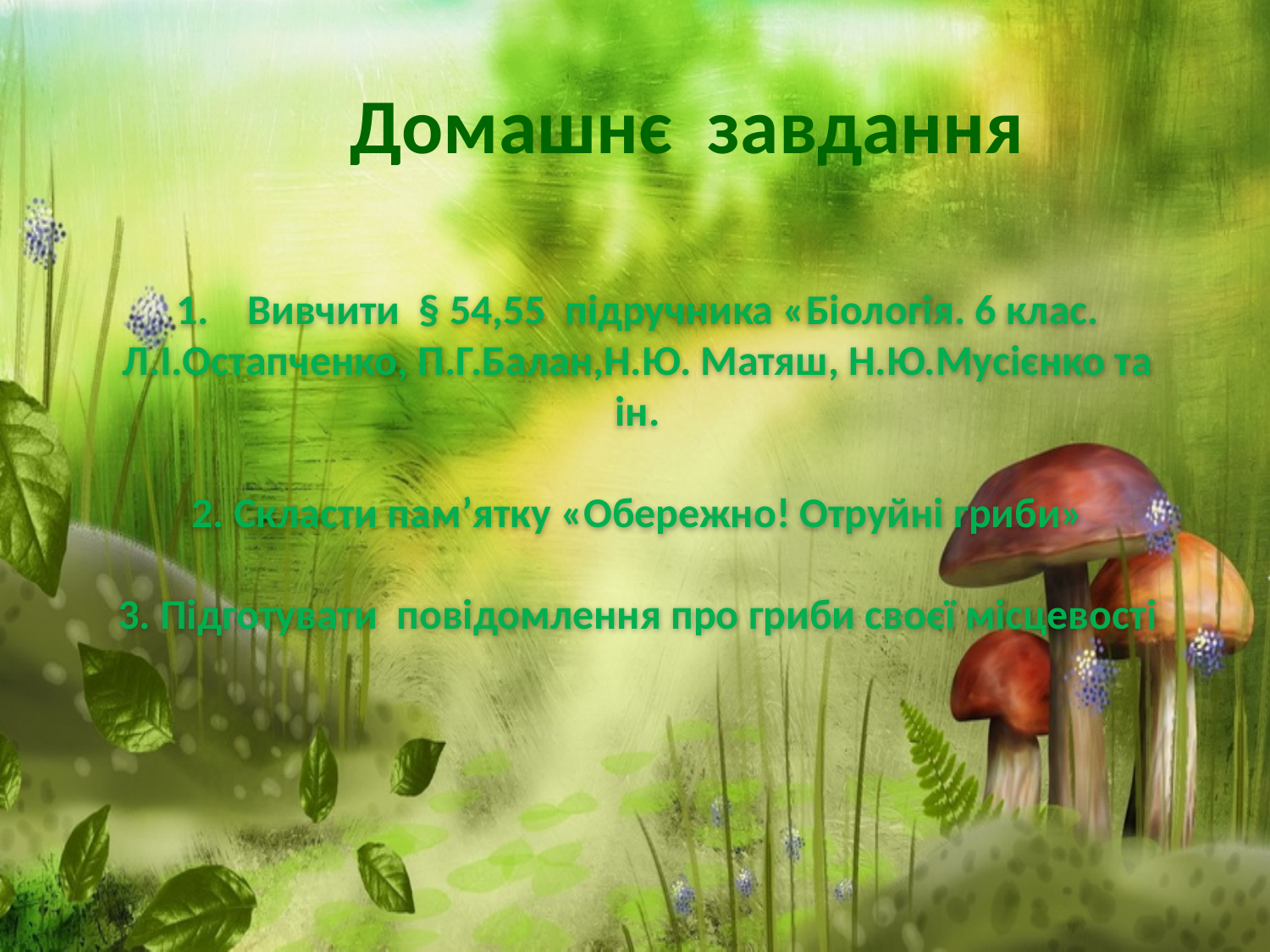

Домашнє  завдання
Вивчити  § 54,55  підручника «Біологія. 6 клас.
Л.І.Остапченко, П.Г.Балан,Н.Ю. Матяш, Н.Ю.Мусієнко та ін.

2. Скласти пам’ятку «Обережно! Отруйні гриби»

3. Підготувати  повідомлення про гриби своєї місцевості